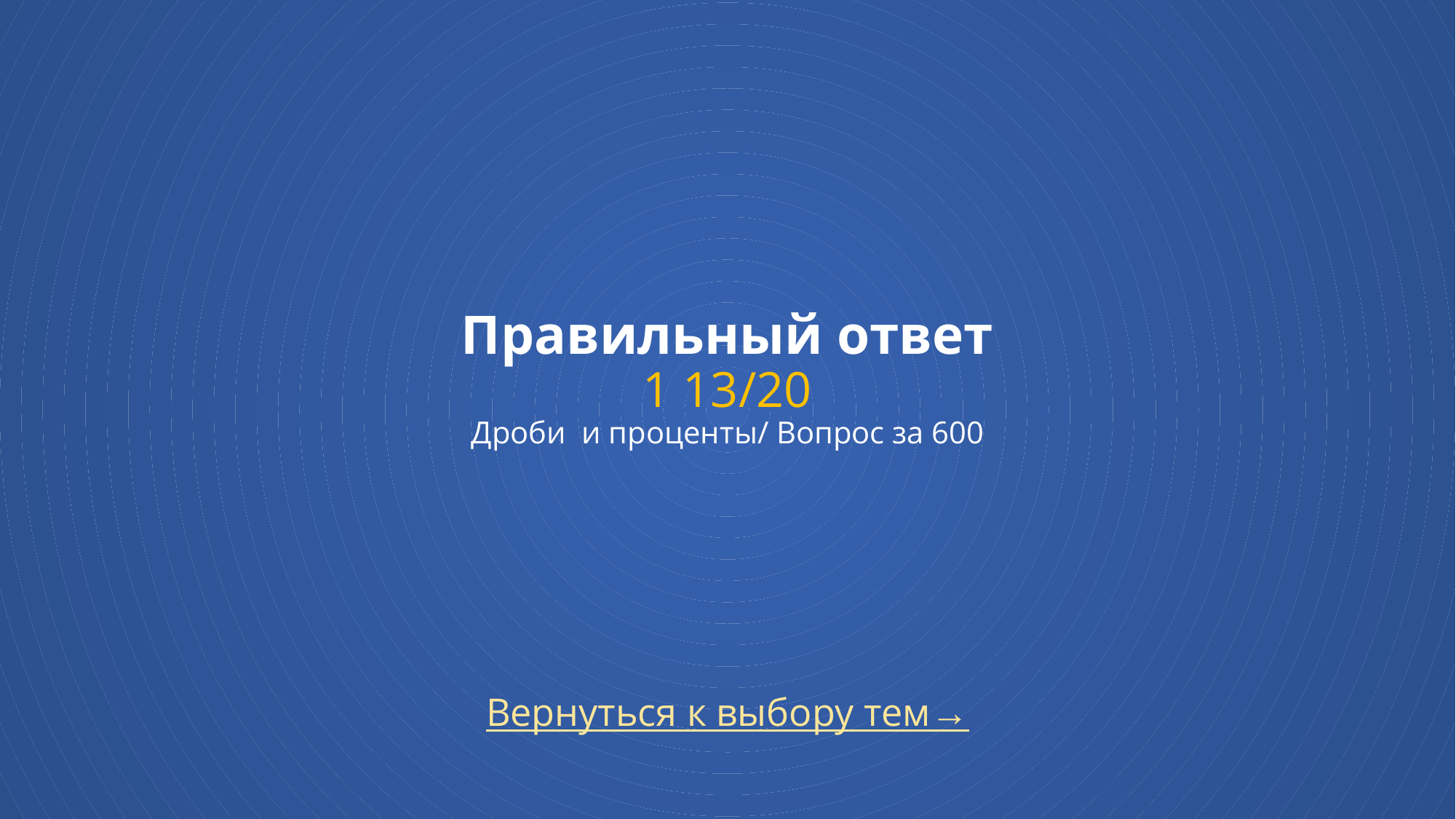

# Правильный ответ 1 13/20 Дроби  и проценты/ Вопрос за 600
Вернуться к выбору тем→